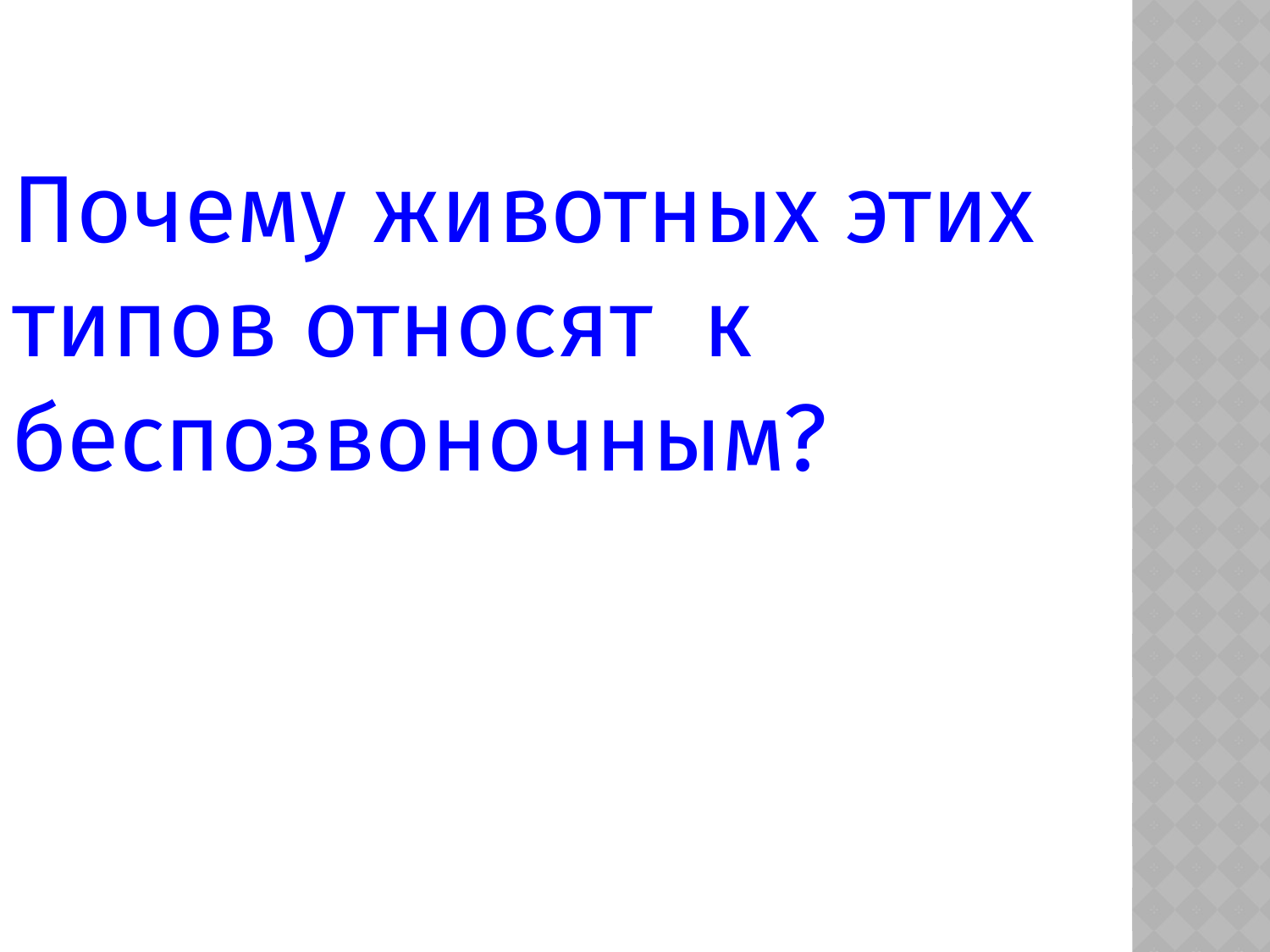

Почему животных этих типов относят  к беспозвоночным?